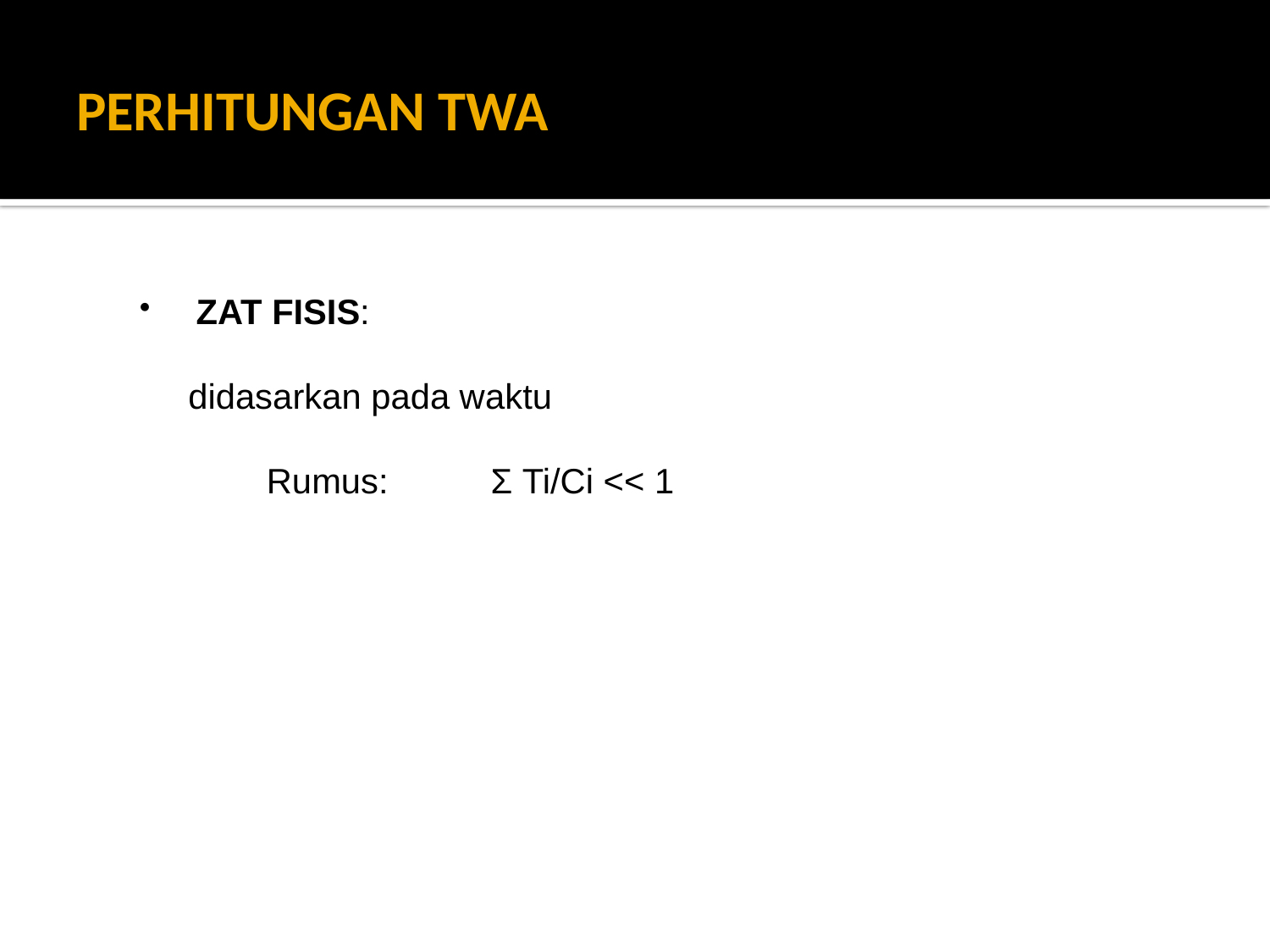

# PERHITUNGAN TWA
   ZAT FISIS:

     didasarkan pada waktu

	Rumus:	          Σ Ti/Ci << 1